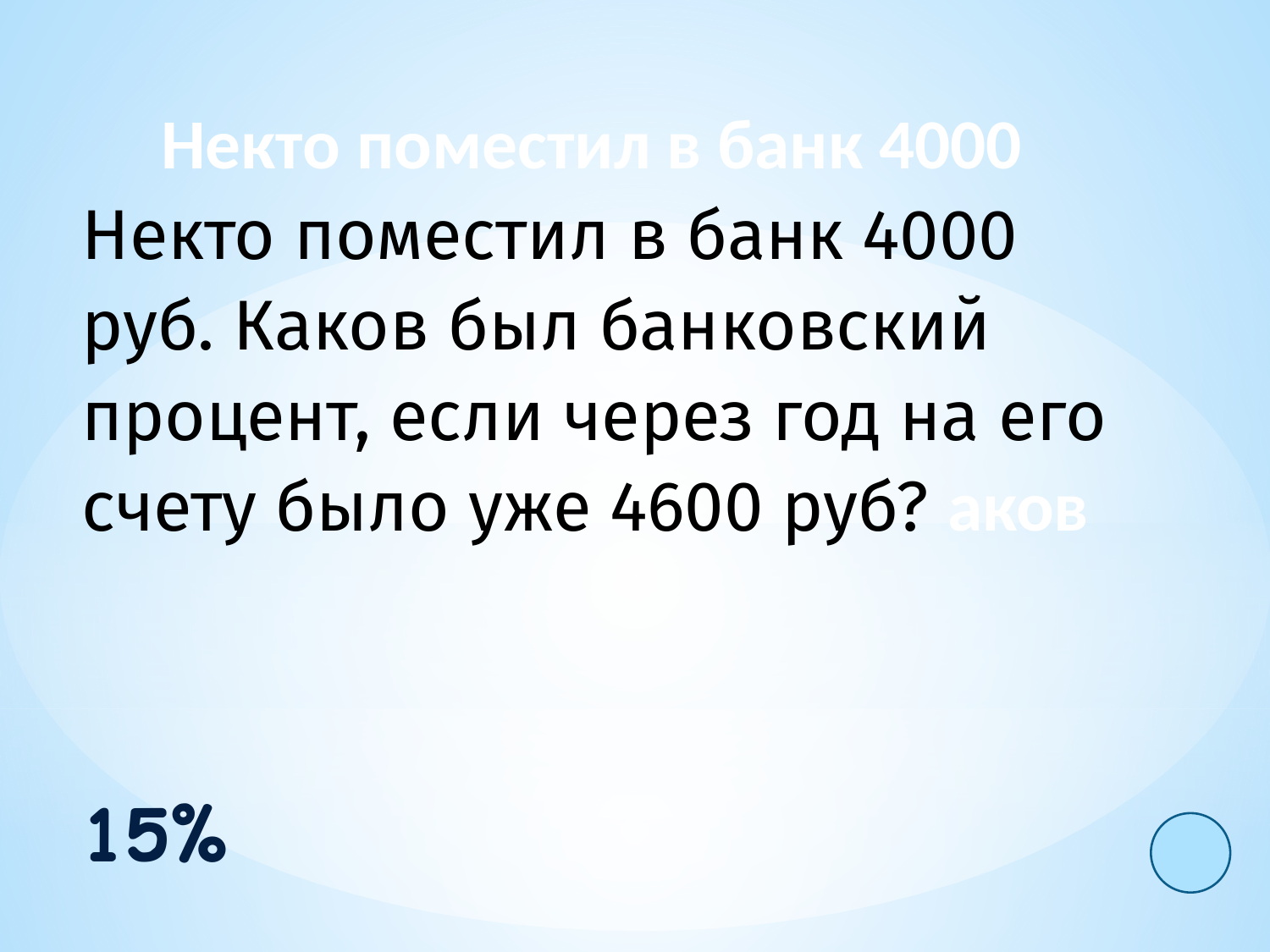

Некто поместил в банк 4000 Некто поместил в банк 4000 руб. Каков был банковский процент, если через год на его счету было уже 4600 руб? аков
15%